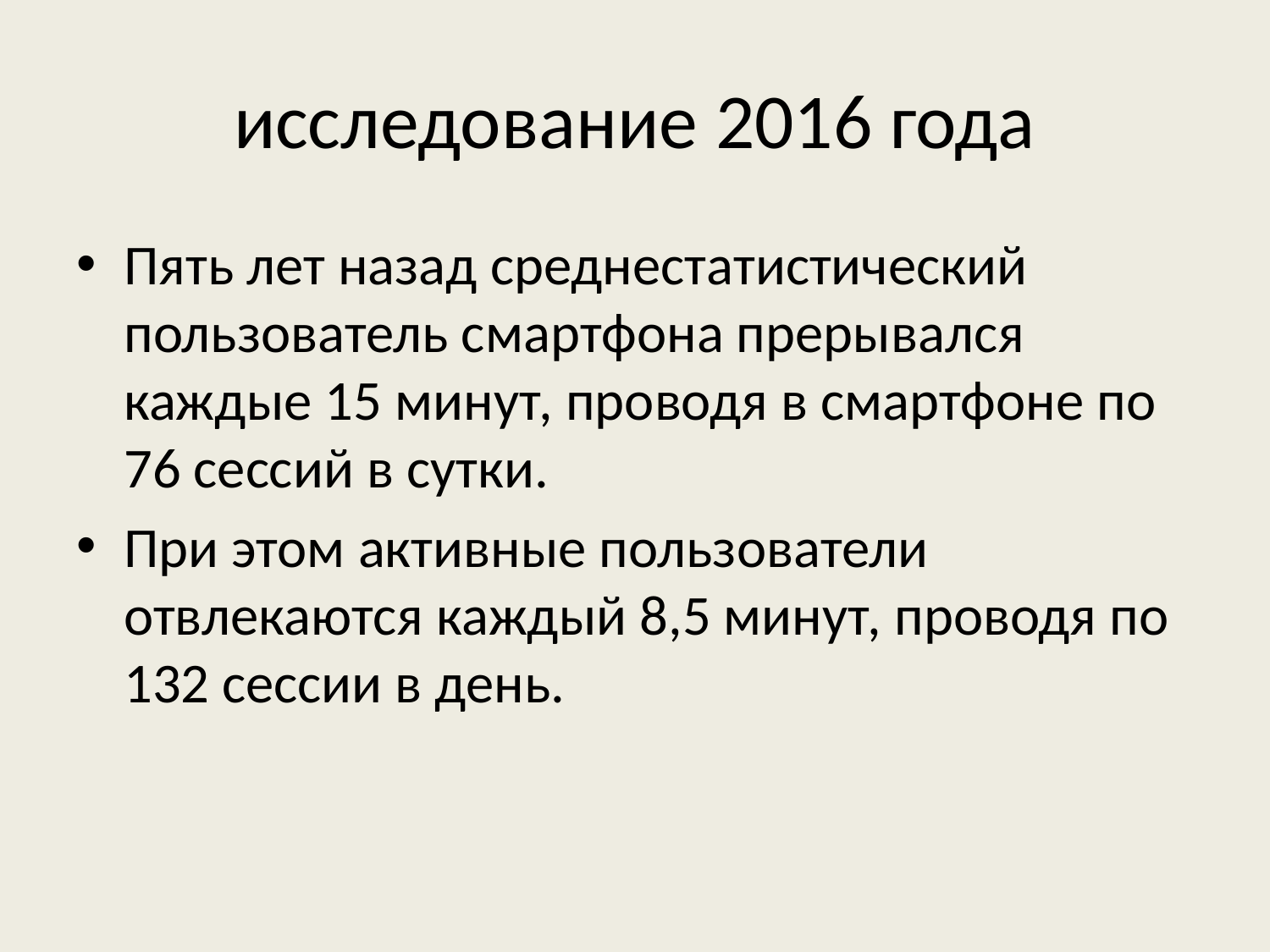

# исследование 2016 года
Пять лет назад среднестатистический пользователь смартфона прерывался каждые 15 минут, проводя в смартфоне по 76 сессий в сутки.
При этом активные пользователи отвлекаются каждый 8,5 минут, проводя по 132 сессии в день.